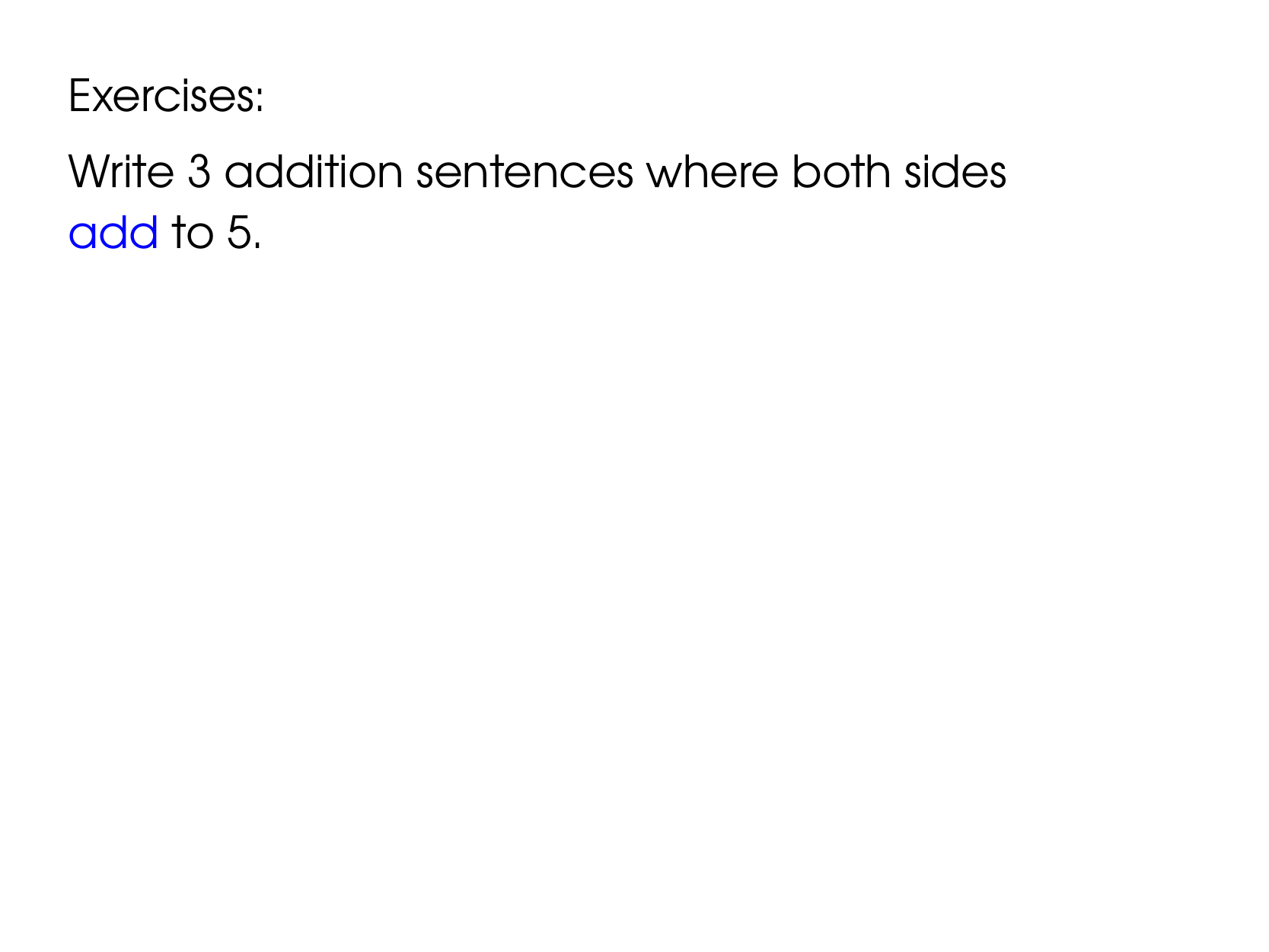

Exercises:
Write 3 addition sentences where both sides add to 5.